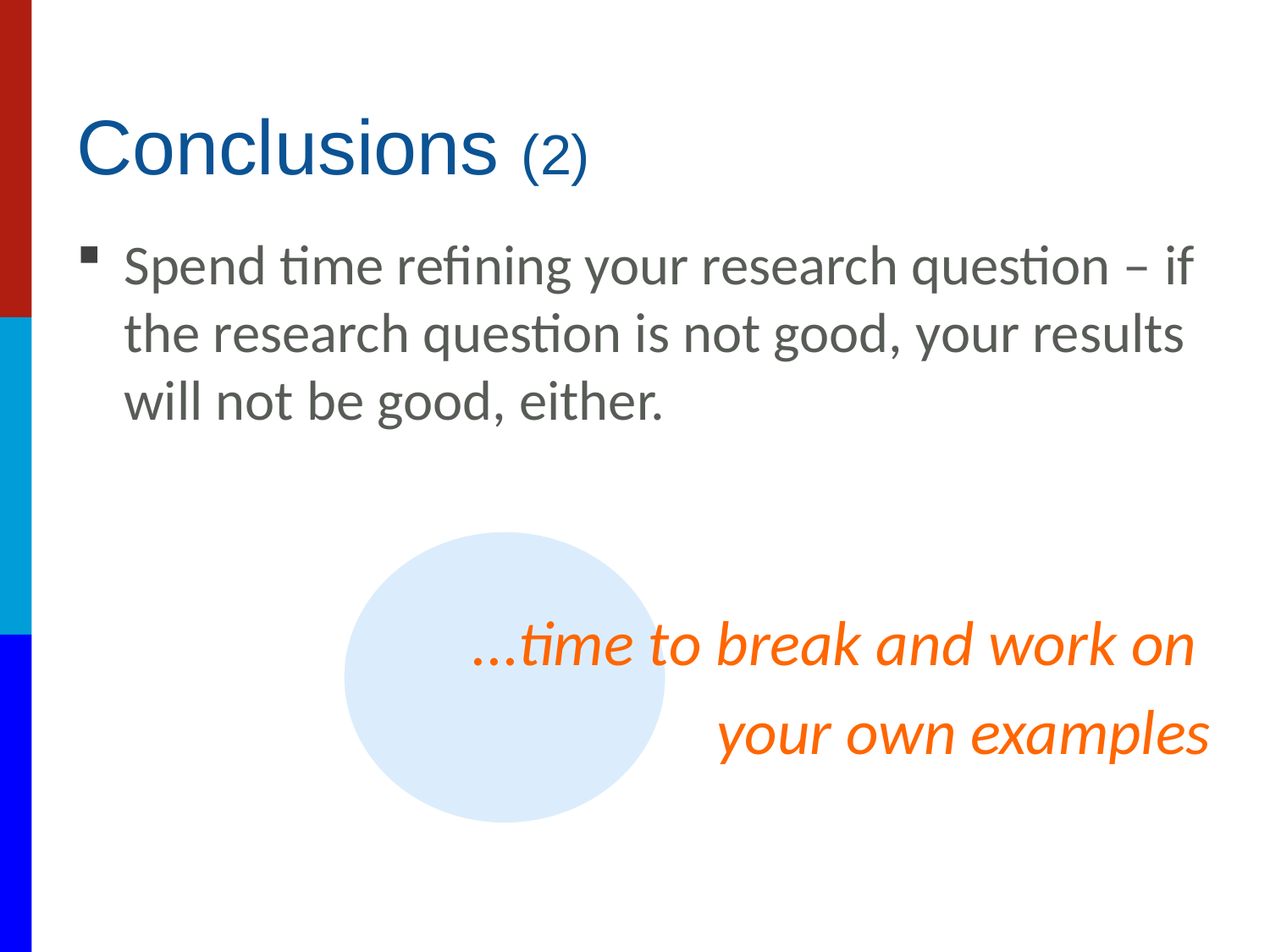

# Conclusions (2)
Spend time refining your research question – if the research question is not good, your results will not be good, either.

...time to break and work on
your own examples